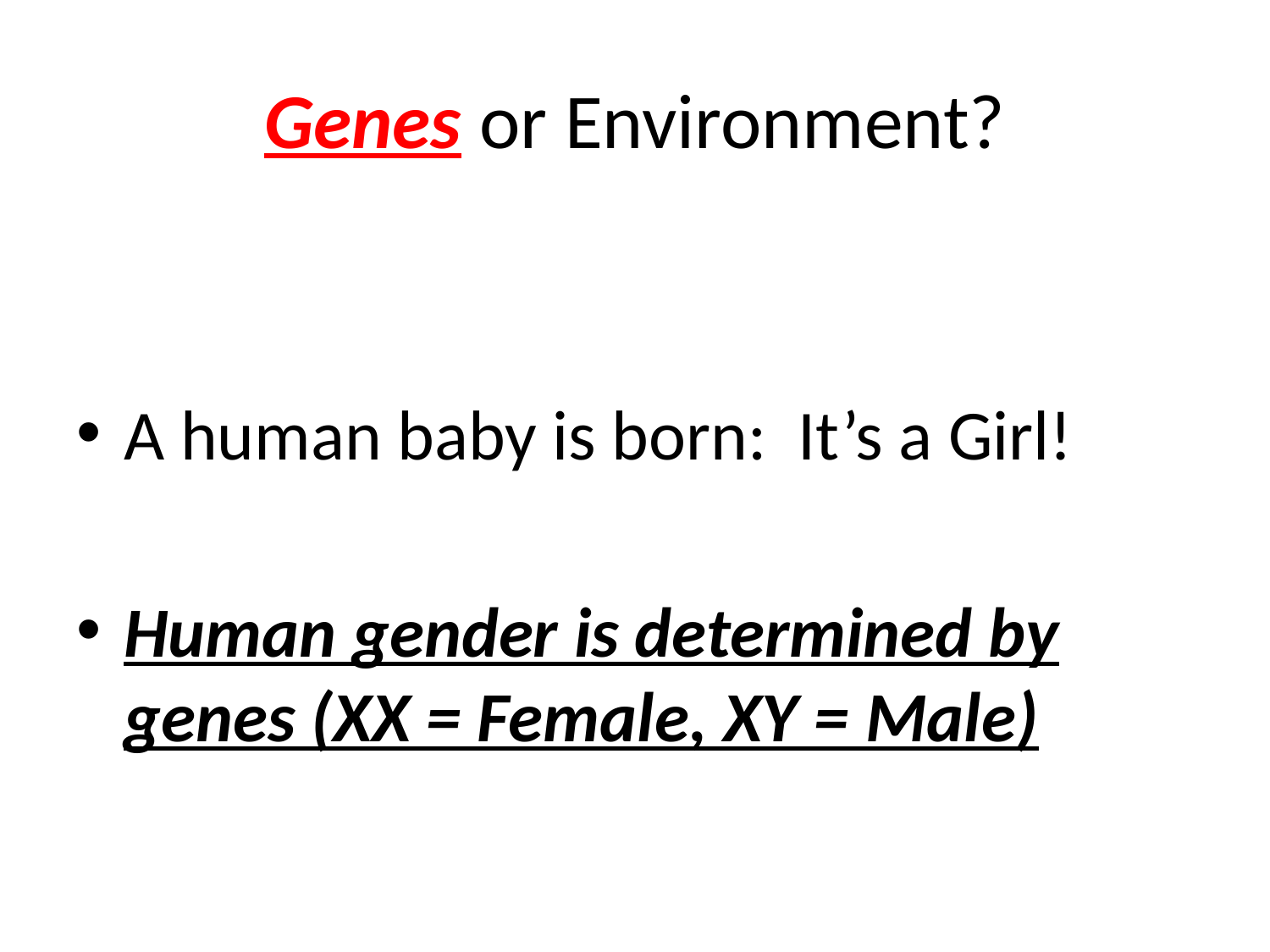

# Genes or Environment?

A human baby is born:  It’s a Girl!

Human gender is determined by genes (XX = Female, XY = Male)